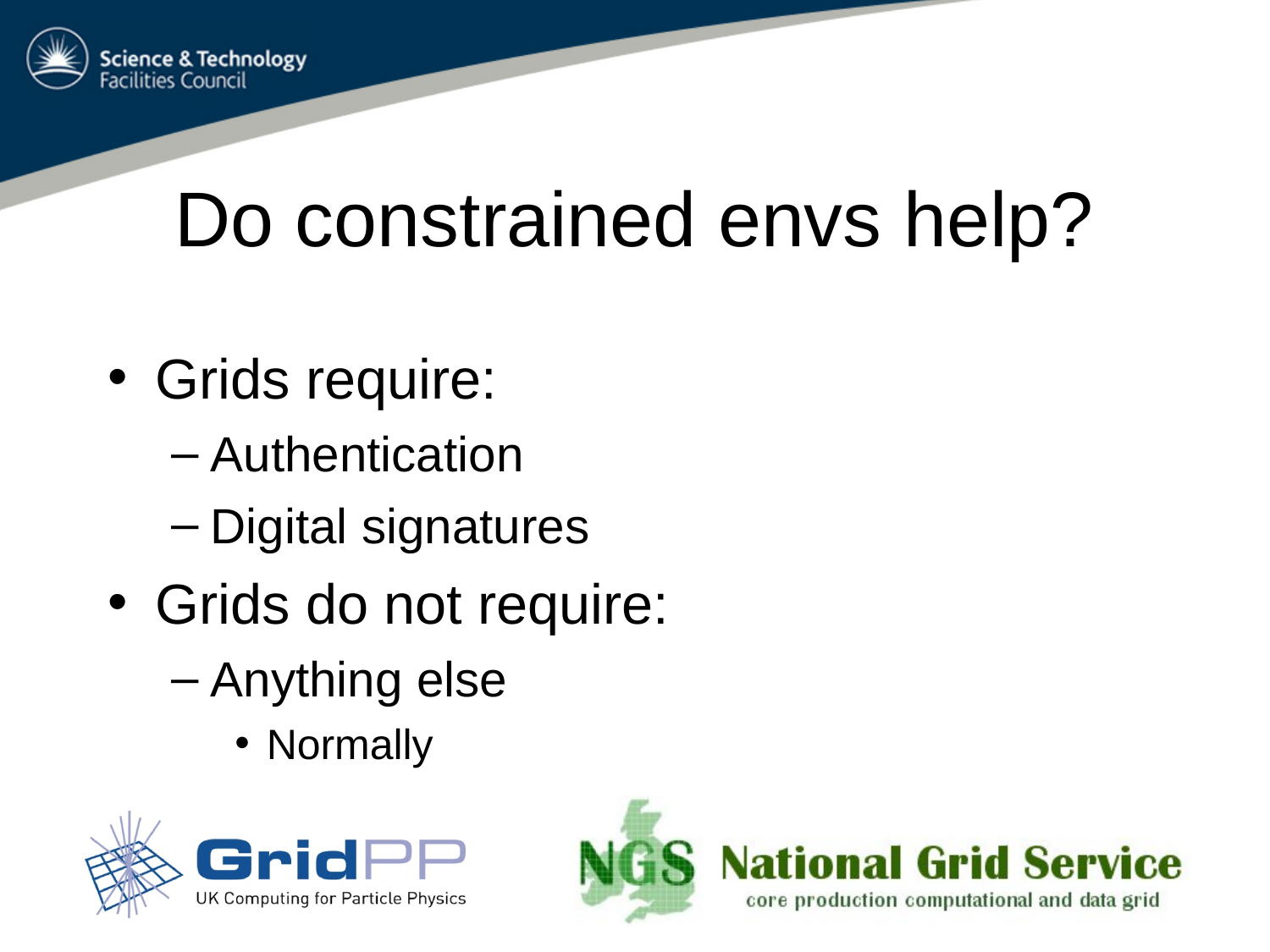

# Do constrained envs help?
Grids require:
Authentication
Digital signatures
Grids do not require:
Anything else
Normally